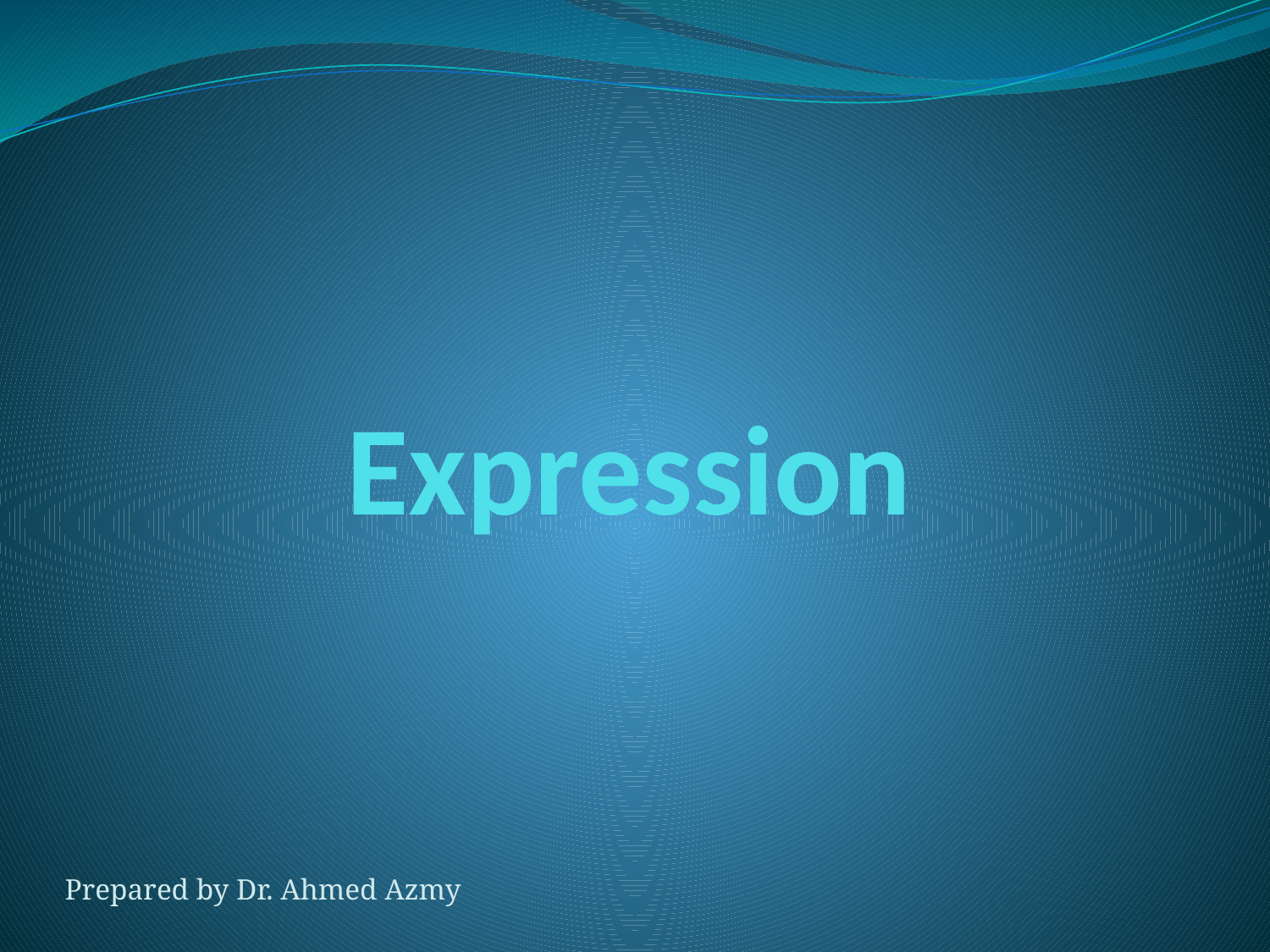

# Expression
Prepared by Dr. Ahmed Azmy